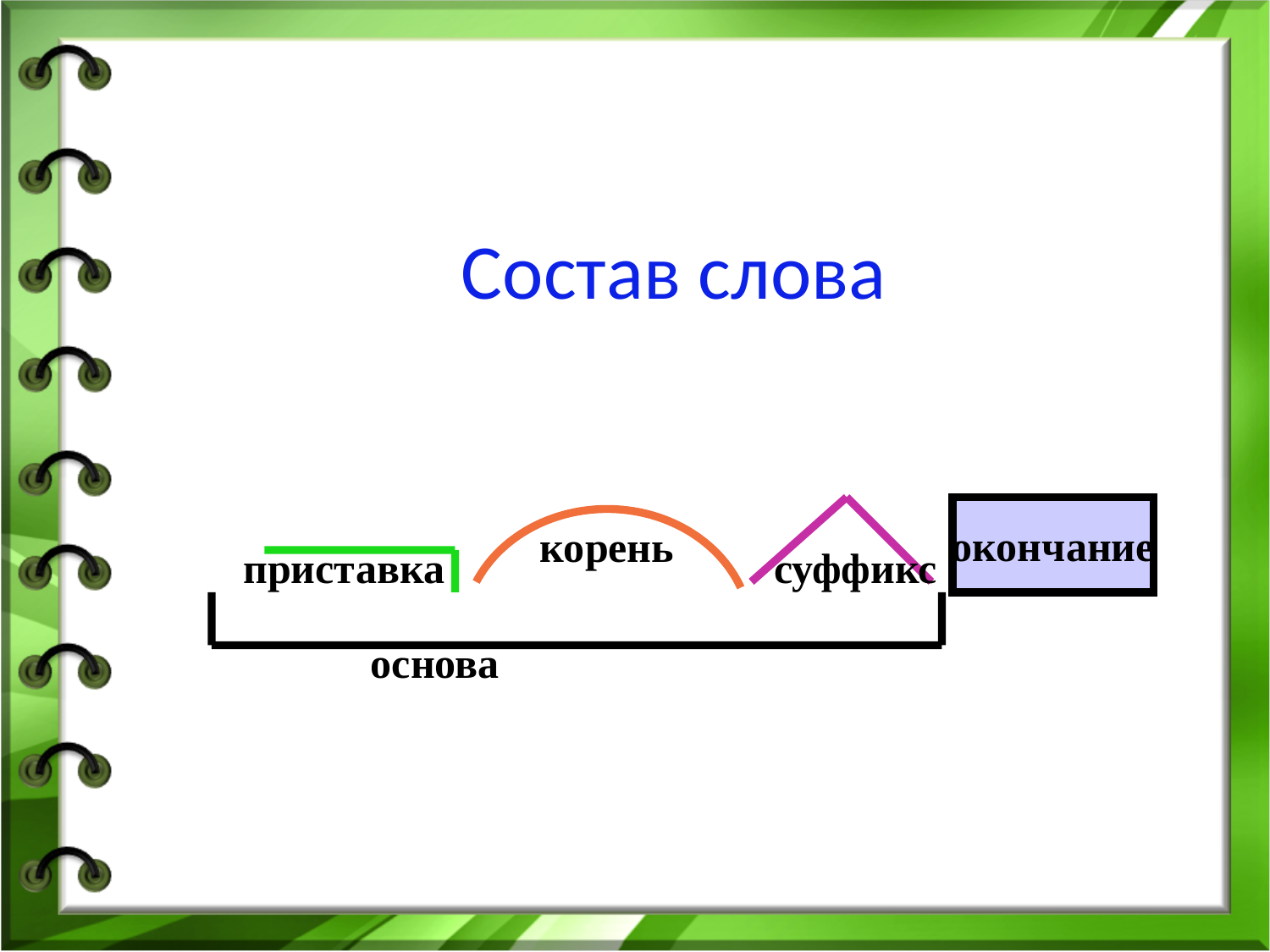

# Состав слова

окончание

корень
приставка
суффикс

основа